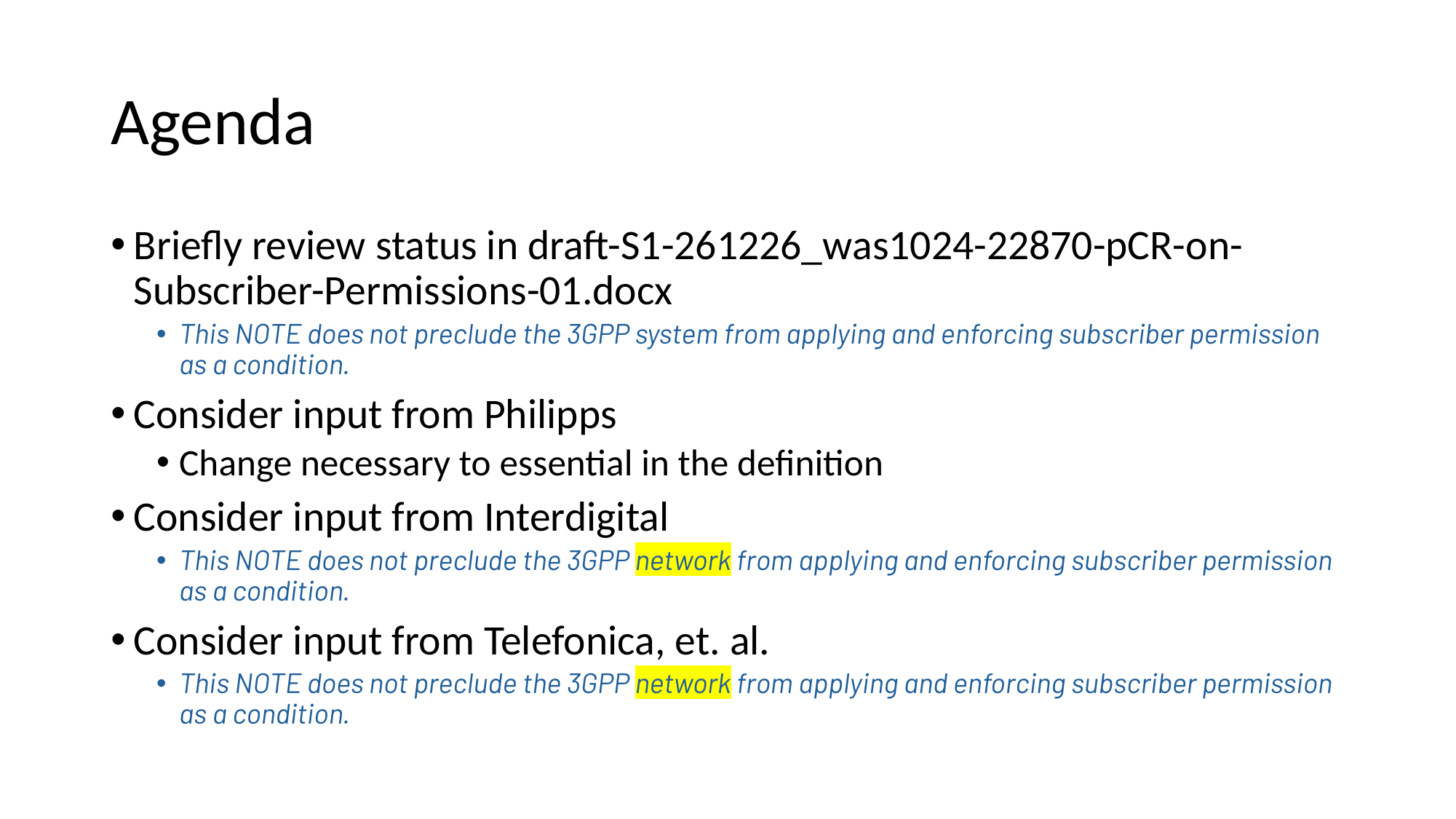

# Agenda
Briefly review status in draft-S1-261226_was1024-22870-pCR-on-Subscriber-Permissions-01.docx
This NOTE does not preclude the 3GPP system from applying and enforcing subscriber permission as a condition.
Consider input from Philipps
Change necessary to essential in the definition
Consider input from Interdigital
This NOTE does not preclude the 3GPP network from applying and enforcing subscriber permission as a condition.
Consider input from Telefonica, et. al.
This NOTE does not preclude the 3GPP network from applying and enforcing subscriber permission as a condition.